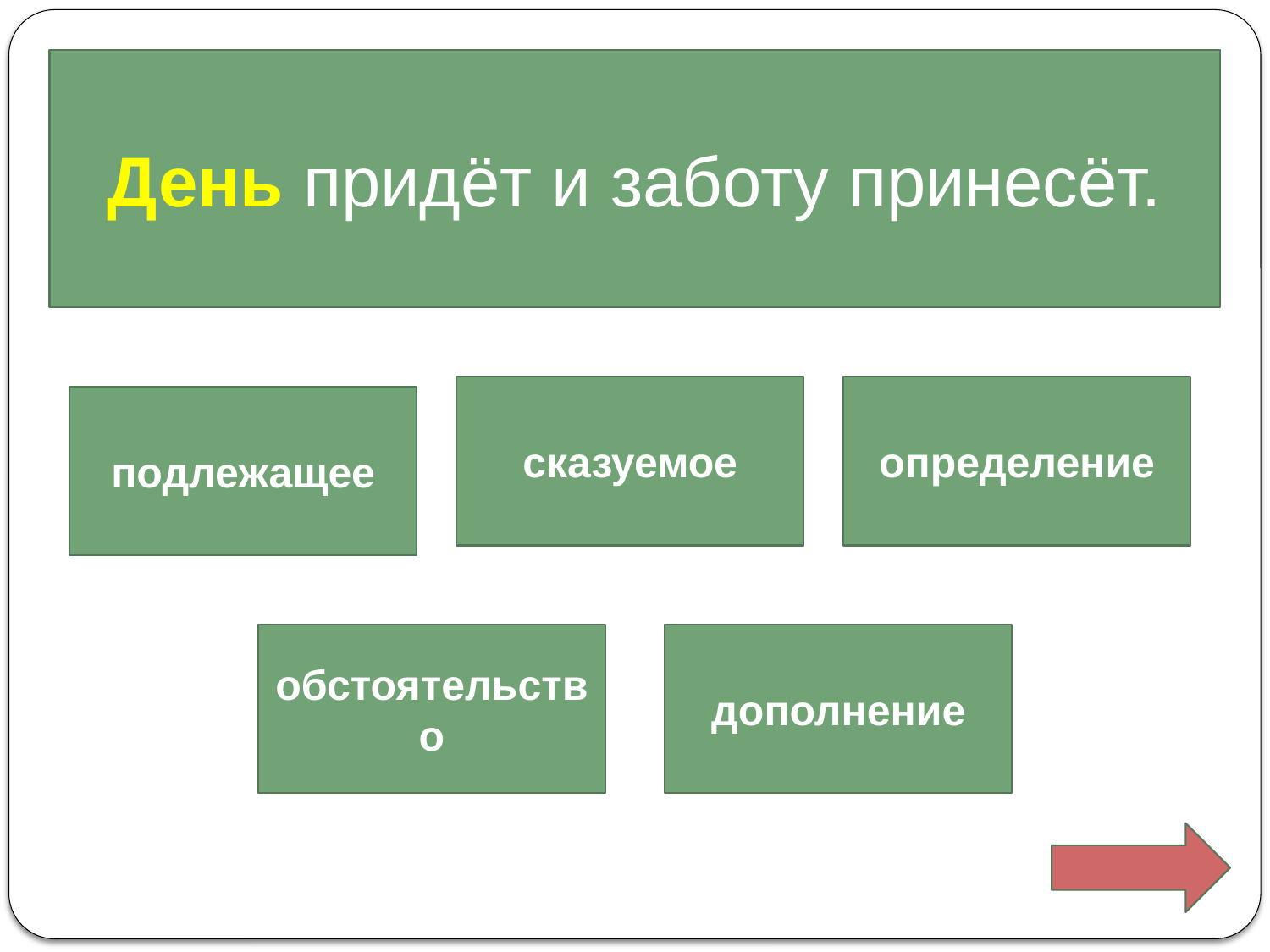

День придёт и заботу принесёт.
сказуемое
определение
подлежащее
обстоятельство
дополнение